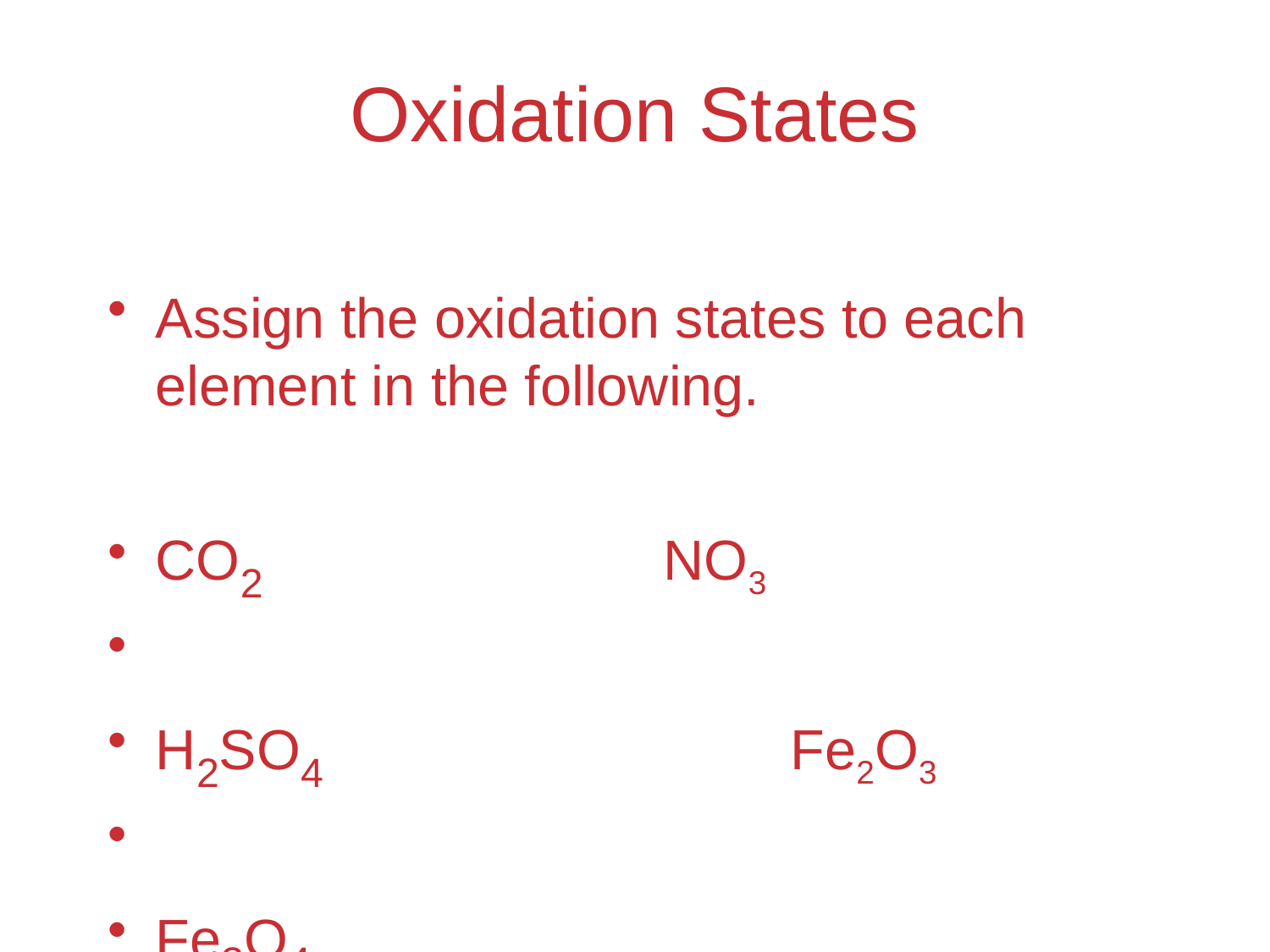

# Oxidation States
Assign the oxidation states to each element in the following.

CO2 				NO3

H2SO4 				Fe2O3

Fe3O4